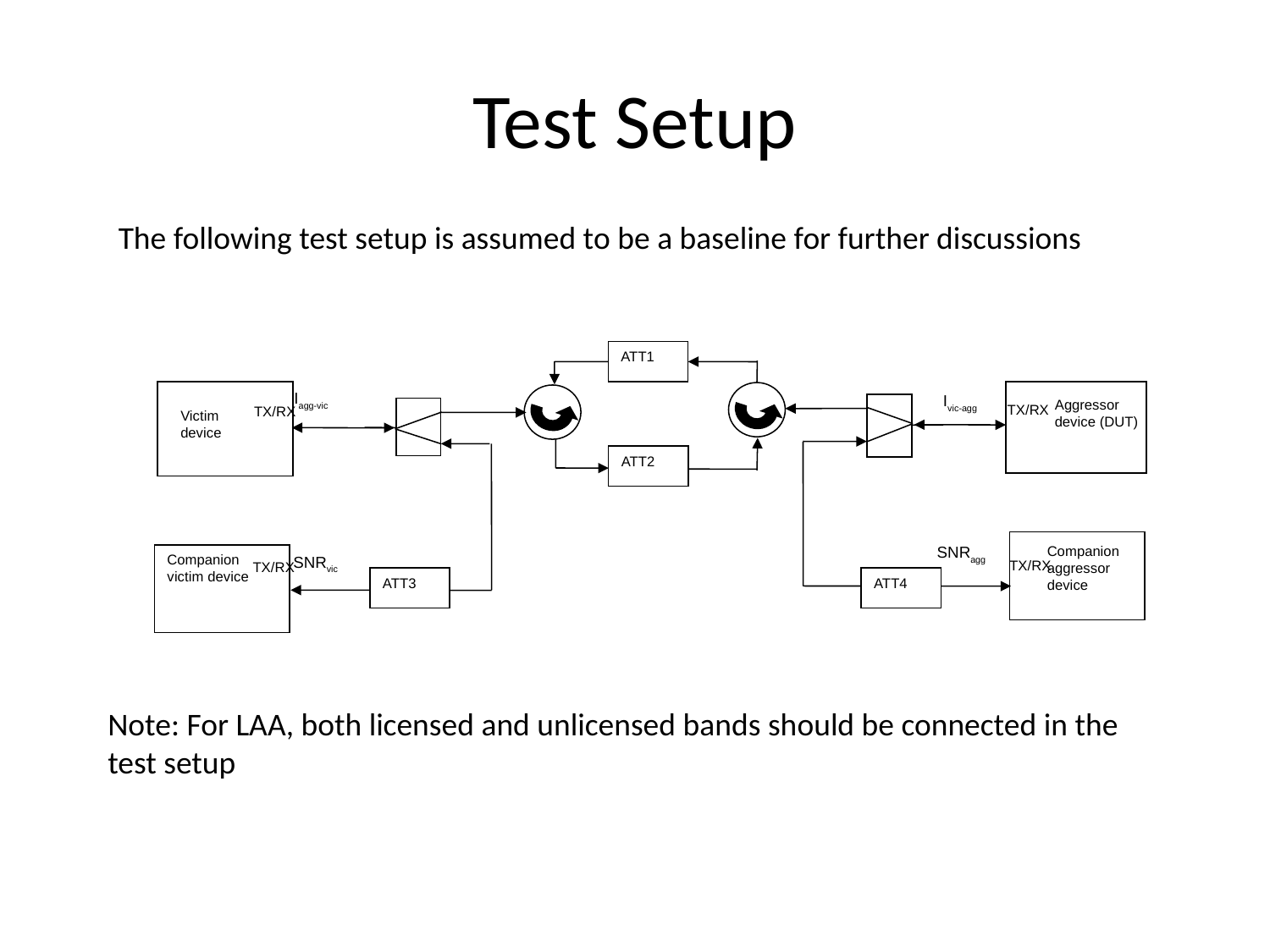

# Test Setup
The following test setup is assumed to be a baseline for further discussions

ATT1

Aggressor device (DUT)
TX/RX

TX/RX
Victim device
Iagg-vic

Ivic-agg

ATT2

SNRagg
Companion aggressor device

Companion victim device
SNRvic
TX/RX
TX/RX
ATT3
ATT4

Note: For LAA, both licensed and unlicensed bands should be connected in the test setup